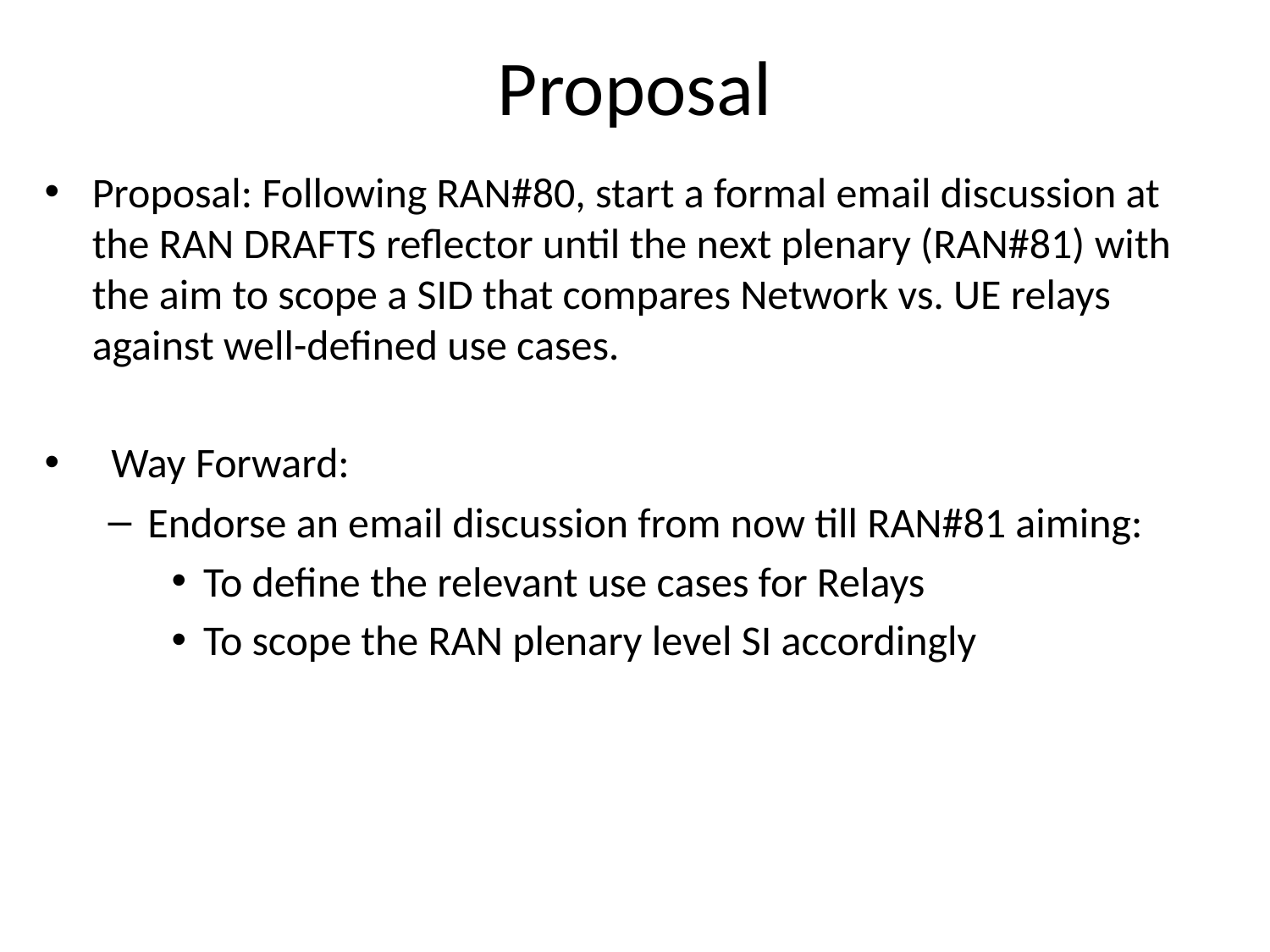

# Proposal
Proposal: Following RAN#80, start a formal email discussion at the RAN DRAFTS reflector until the next plenary (RAN#81) with the aim to scope a SID that compares Network vs. UE relays against well-defined use cases.

  Way Forward:
Endorse an email discussion from now till RAN#81 aiming:
To define the relevant use cases for Relays
To scope the RAN plenary level SI accordingly